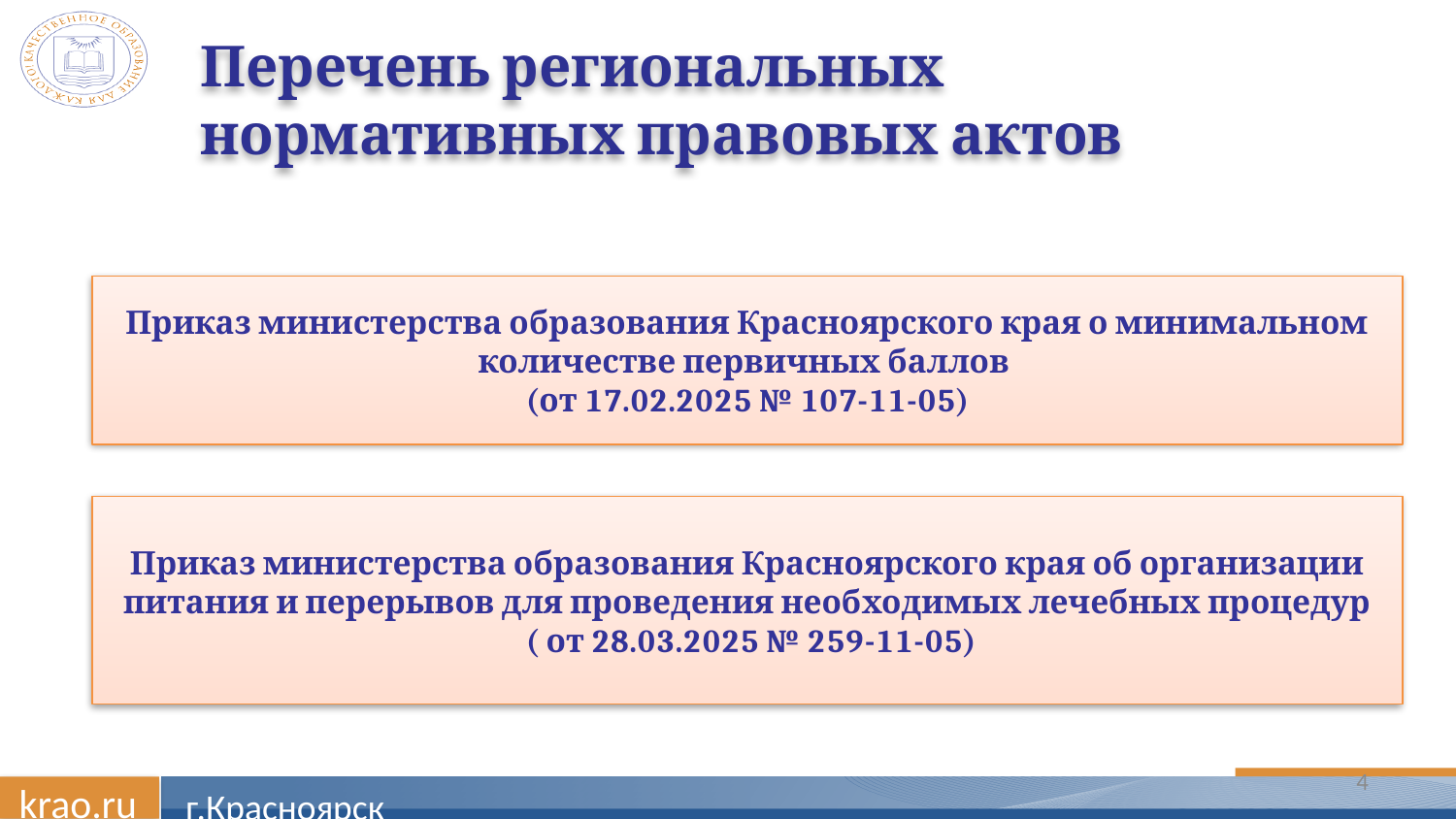

Перечень региональных нормативных правовых актов
Приказ министерства образования Красноярского края о минимальном количестве первичных баллов
(от 17.02.2025 № 107-11-05)
Приказ министерства образования Красноярского края об организации питания и перерывов для проведения необходимых лечебных процедур
 ( от 28.03.2025 № 259-11-05)
4